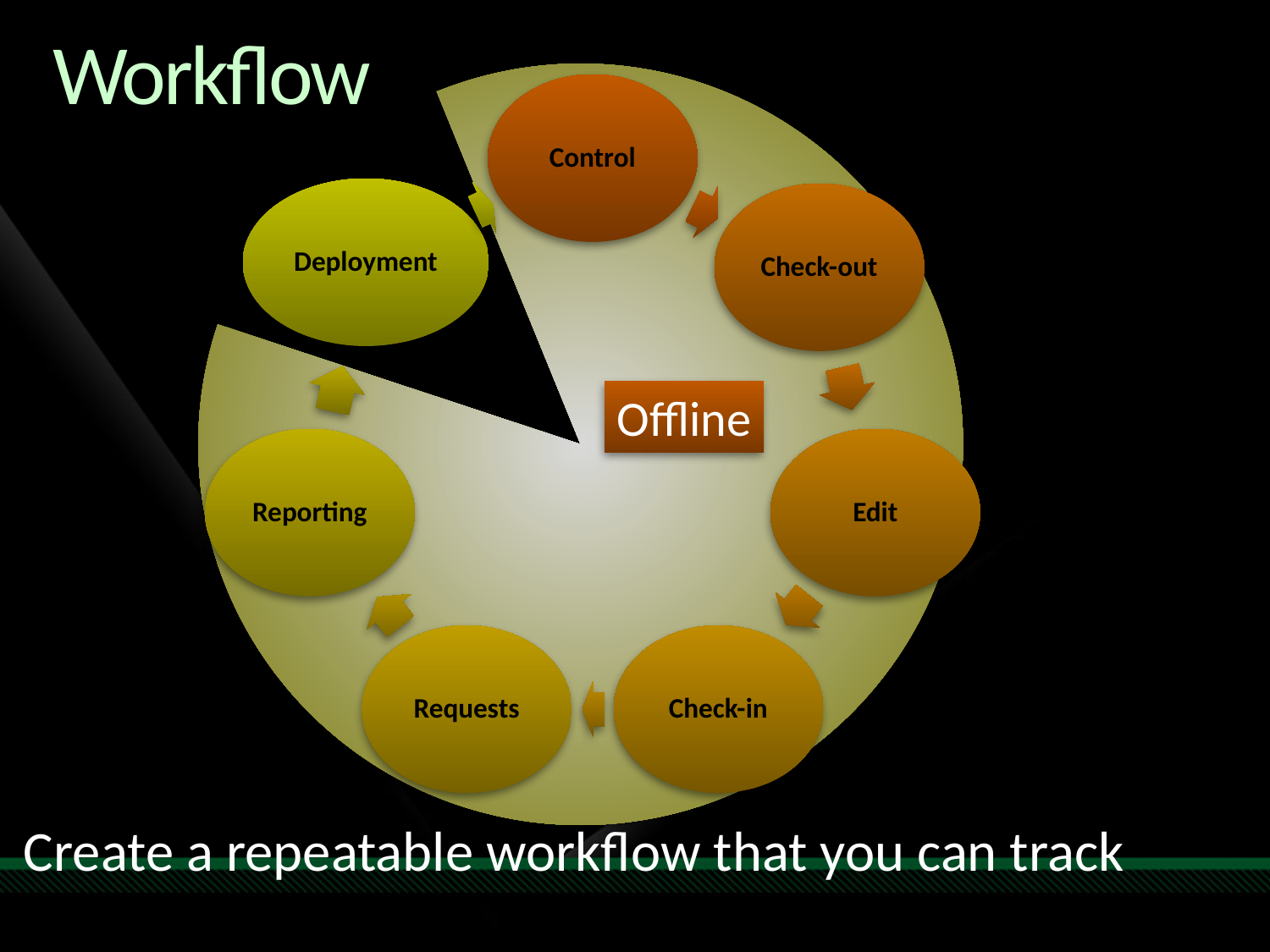

# Workflow

Control

Check-out

Edit

Check-in

Requests

Reporting

Deployment

Offline
Create a repeatable workflow that you can track